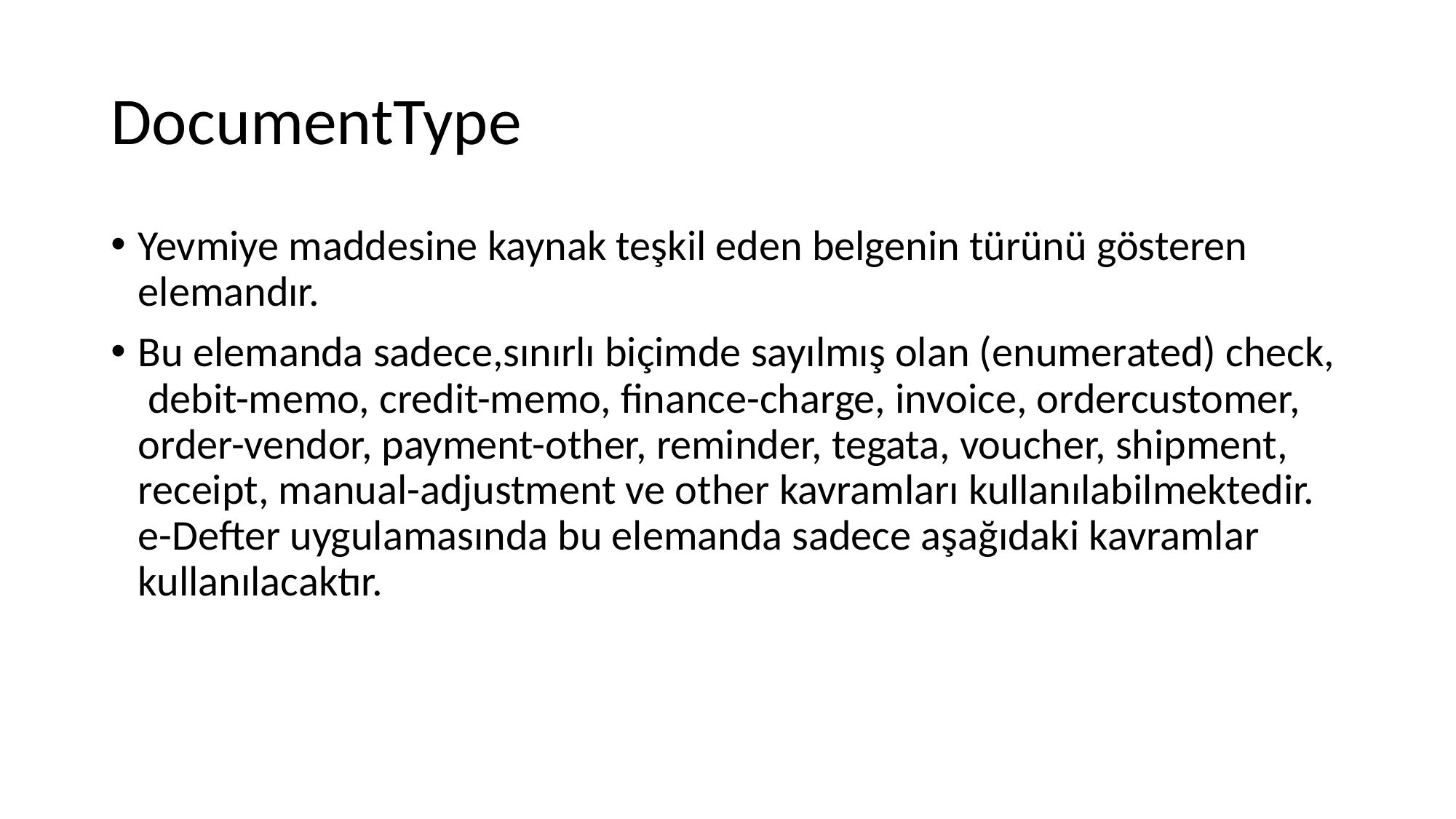

# DocumentType
Yevmiye maddesine kaynak teşkil eden belgenin türünü gösteren elemandır.
Bu elemanda sadece,sınırlı biçimde sayılmış olan (enumerated) check,  debit-memo, credit-memo, finance-charge, invoice, ordercustomer, order-vendor, payment-other, reminder, tegata, voucher, shipment, receipt, manual-adjustment ve other kavramları kullanılabilmektedir. e-Defter uygulamasında bu elemanda sadece aşağıdaki kavramlar kullanılacaktır.